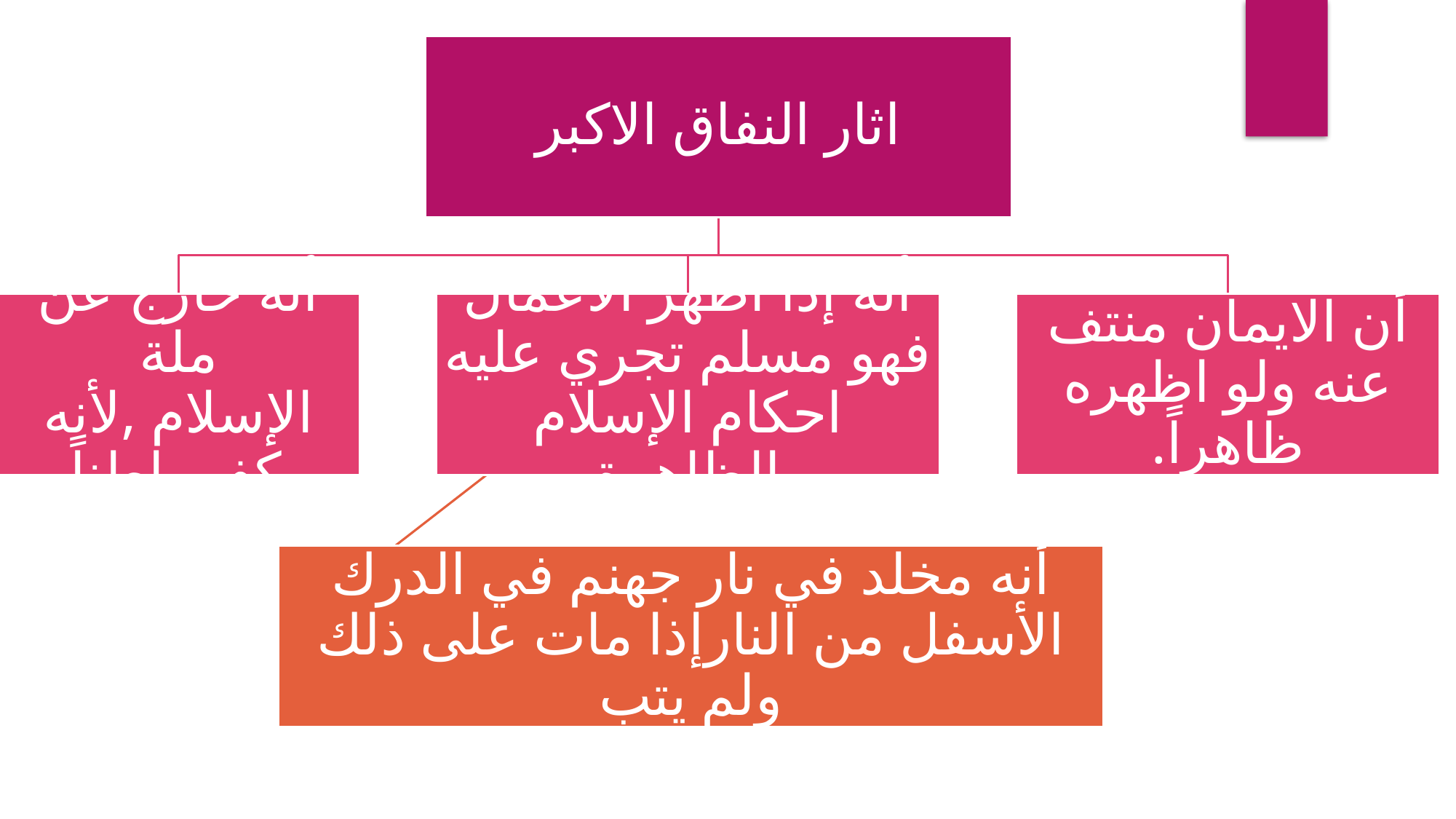

اثار النفاق الاكبر
أنه خارج عن ملة الإسلام ,لأنه يكفر باطناً.
أنه إذا اظهر الاعمال فهو مسلم تجري عليه احكام الإسلام الظاهرة
أنه مخلد في نار جهنم في الدرك الأسفل من النارإذا مات على ذلك ولم يتب
أن الايمان منتف عنه ولو اظهره ظاهراً.